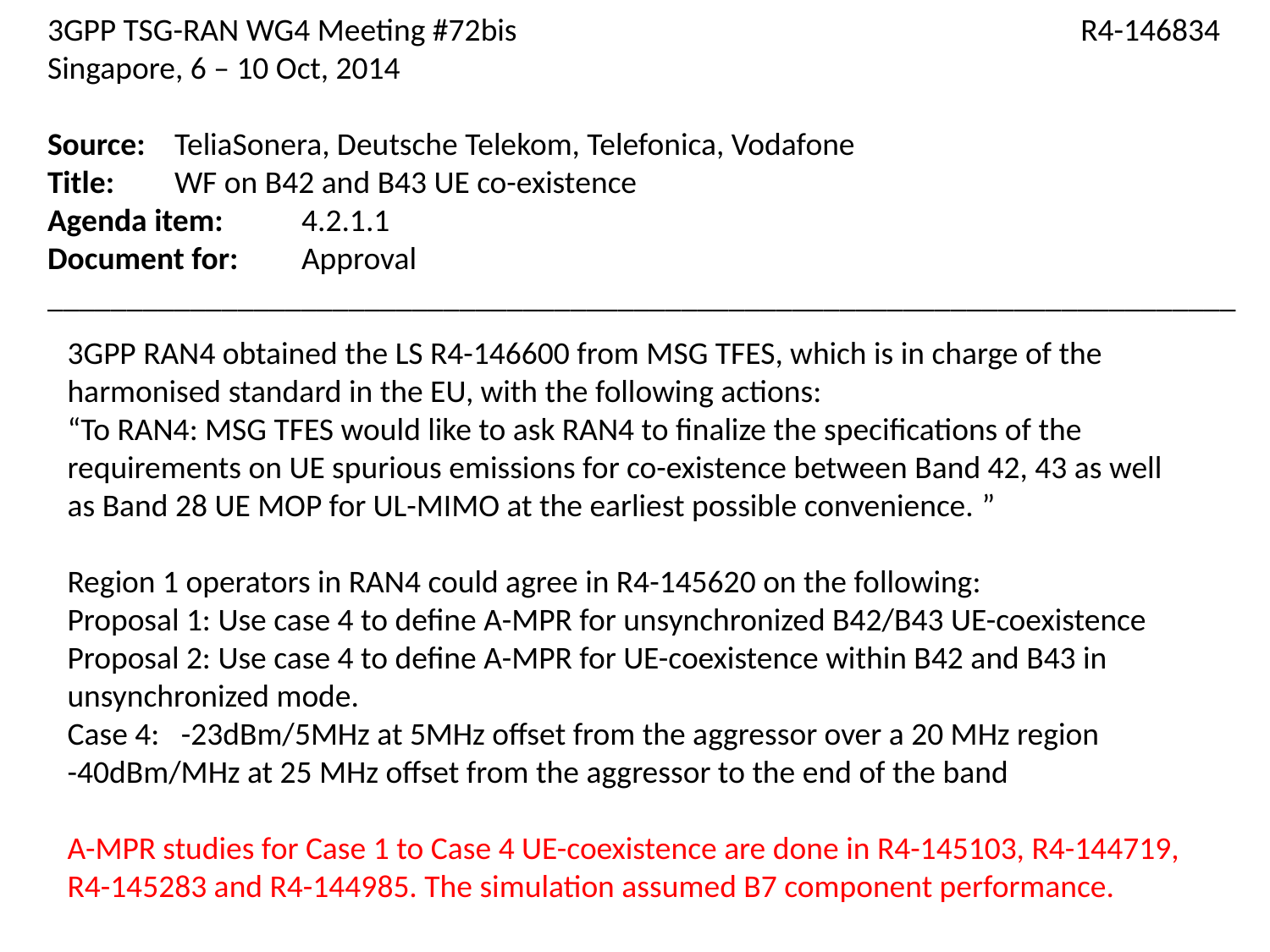

3GPP TSG-RAN WG4 Meeting #72bis	                                                                         R4-146834
Singapore, 6 – 10 Oct, 2014

Source:	TeliaSonera, Deutsche Telekom, Telefonica, Vodafone
Title:	WF on B42 and B43 UE co-existence
Agenda item:	4.2.1.1
Document for:	Approval
___________________________________________________________________________
3GPP RAN4 obtained the LS R4-146600 from MSG TFES, which is in charge of the harmonised standard in the EU, with the following actions:
“To RAN4: MSG TFES would like to ask RAN4 to finalize the specifications of the requirements on UE spurious emissions for co-existence between Band 42, 43 as well as Band 28 UE MOP for UL-MIMO at the earliest possible convenience. ”

Region 1 operators in RAN4 could agree in R4-145620 on the following:
Proposal 1: Use case 4 to define A-MPR for unsynchronized B42/B43 UE-coexistence
Proposal 2: Use case 4 to define A-MPR for UE-coexistence within B42 and B43 in unsynchronized mode.
Case 4:   -23dBm/5MHz at 5MHz offset from the aggressor over a 20 MHz region
-40dBm/MHz at 25 MHz offset from the aggressor to the end of the band

A-MPR studies for Case 1 to Case 4 UE-coexistence are done in R4-145103, R4-144719, R4-145283 and R4-144985. The simulation assumed B7 component performance.